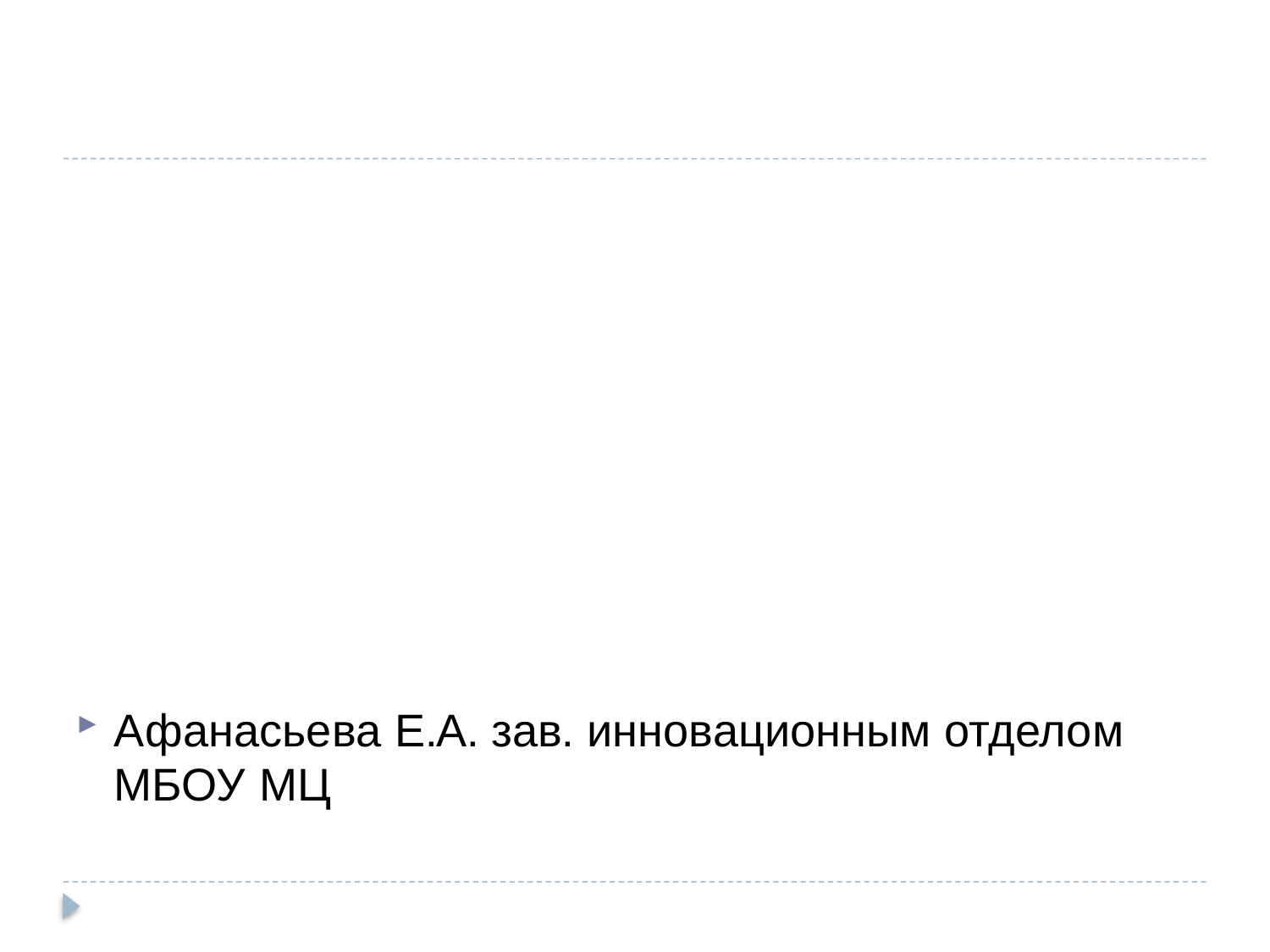

#
Афанасьева Е.А. зав. инновационным отделом  МБОУ МЦ